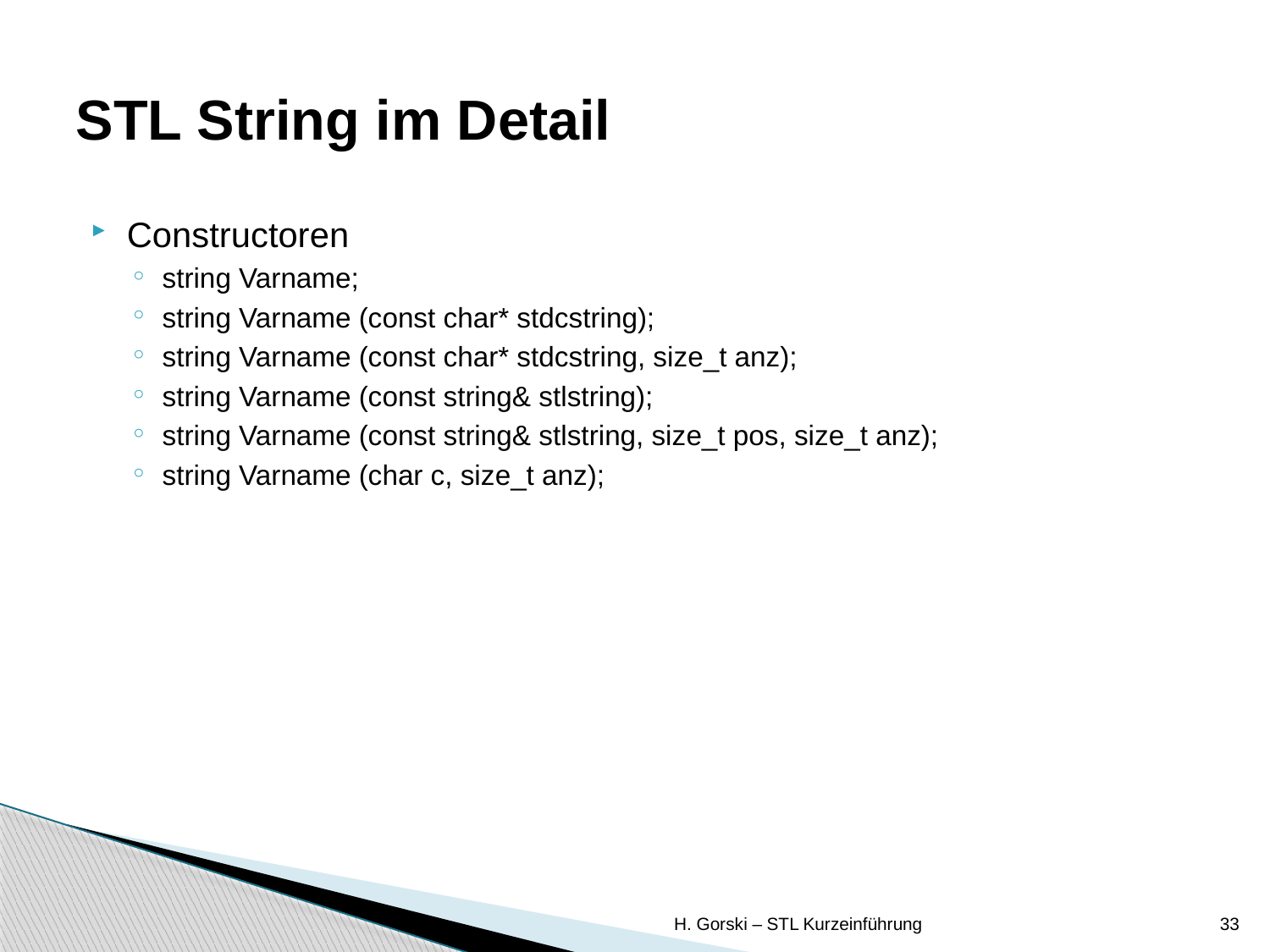

# STL String im Detail
Constructoren
string Varname;
string Varname (const char* stdcstring);
string Varname (const char* stdcstring, size_t anz);
string Varname (const string& stlstring);
string Varname (const string& stlstring, size_t pos, size_t anz);
string Varname (char c, size_t anz);

H. Gorski – STL Kurzeinführung
33